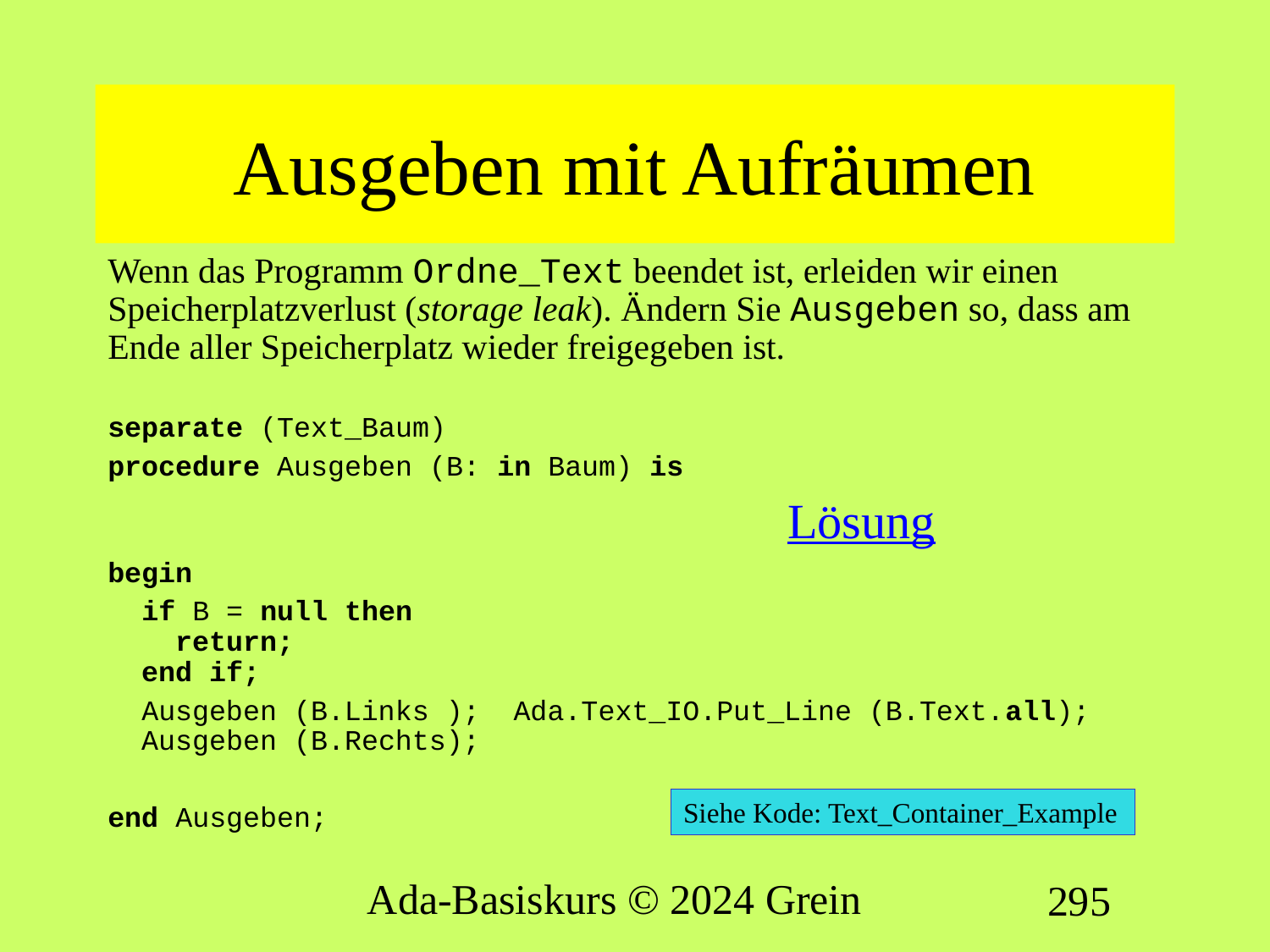

# Ausgeben mit Aufräumen
Wenn das Programm Ordne_Text beendet ist, erleiden wir einen Speicherplatzverlust (storage leak). Ändern Sie Ausgeben so, dass am Ende aller Speicherplatz wieder freigegeben ist.

separate (Text_Baum)
procedure Ausgeben (B: in Baum) is

begin
  if B = null then
    return;
  end if;
  Ausgeben (B.Links );  Ada.Text_IO.Put_Line (B.Text.all);
  Ausgeben (B.Rechts);

end Ausgeben;
Lösung
Siehe Kode: Text_Container_Example
Ada-Basiskurs © 2024 Grein
295